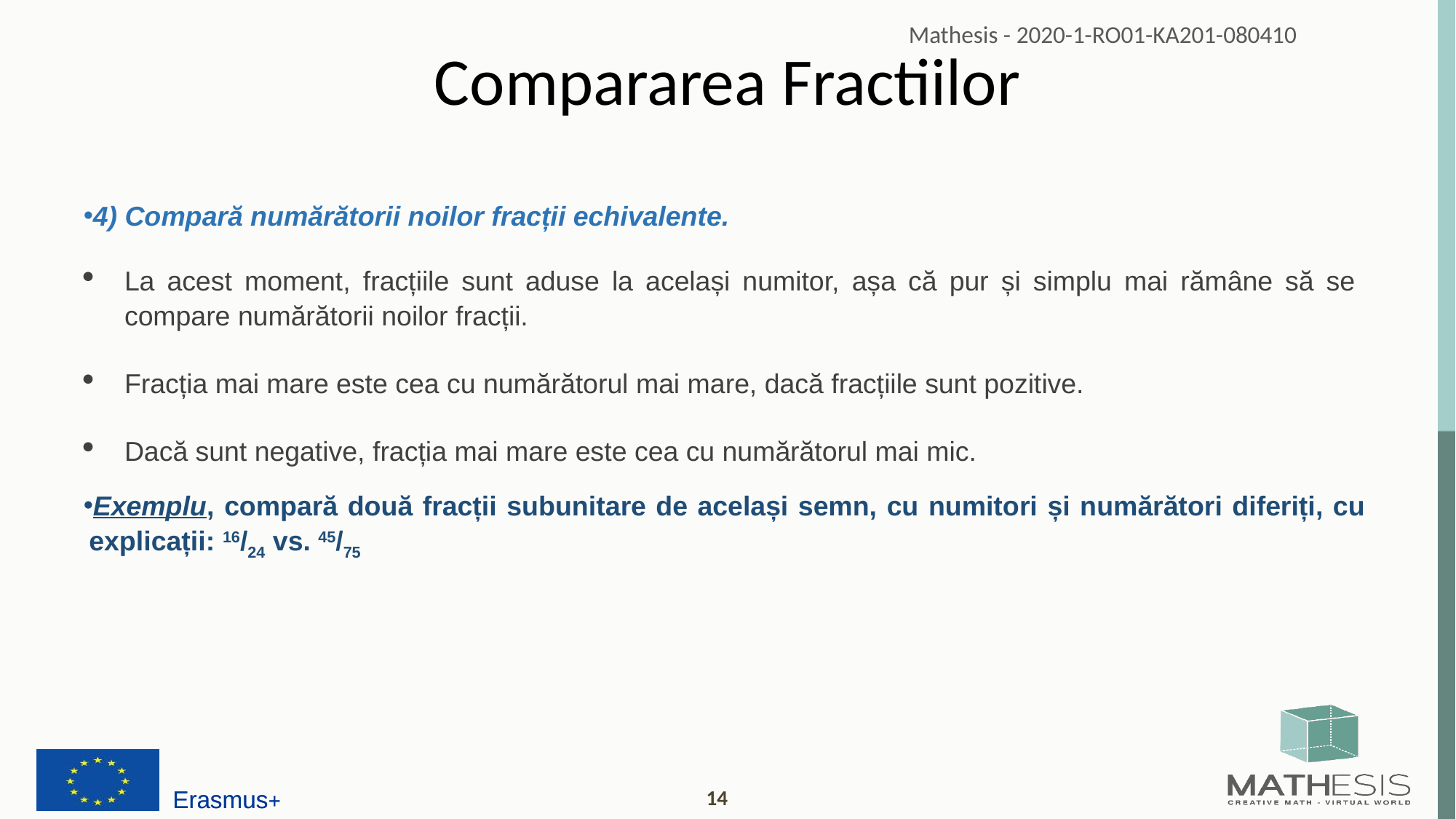

# Compararea Fractiilor
4) Compară numărătorii noilor fracții echivalente.
La acest moment, fracțiile sunt aduse la același numitor, așa că pur și simplu mai rămâne să se compare numărătorii noilor fracții.
Fracția mai mare este cea cu numărătorul mai mare, dacă fracțiile sunt pozitive.
Dacă sunt negative, fracția mai mare este cea cu numărătorul mai mic.
Exemplu, compară două fracții subunitare de același semn, cu numitori și numărători diferiți, cu explicații: 16/24 vs. 45/75